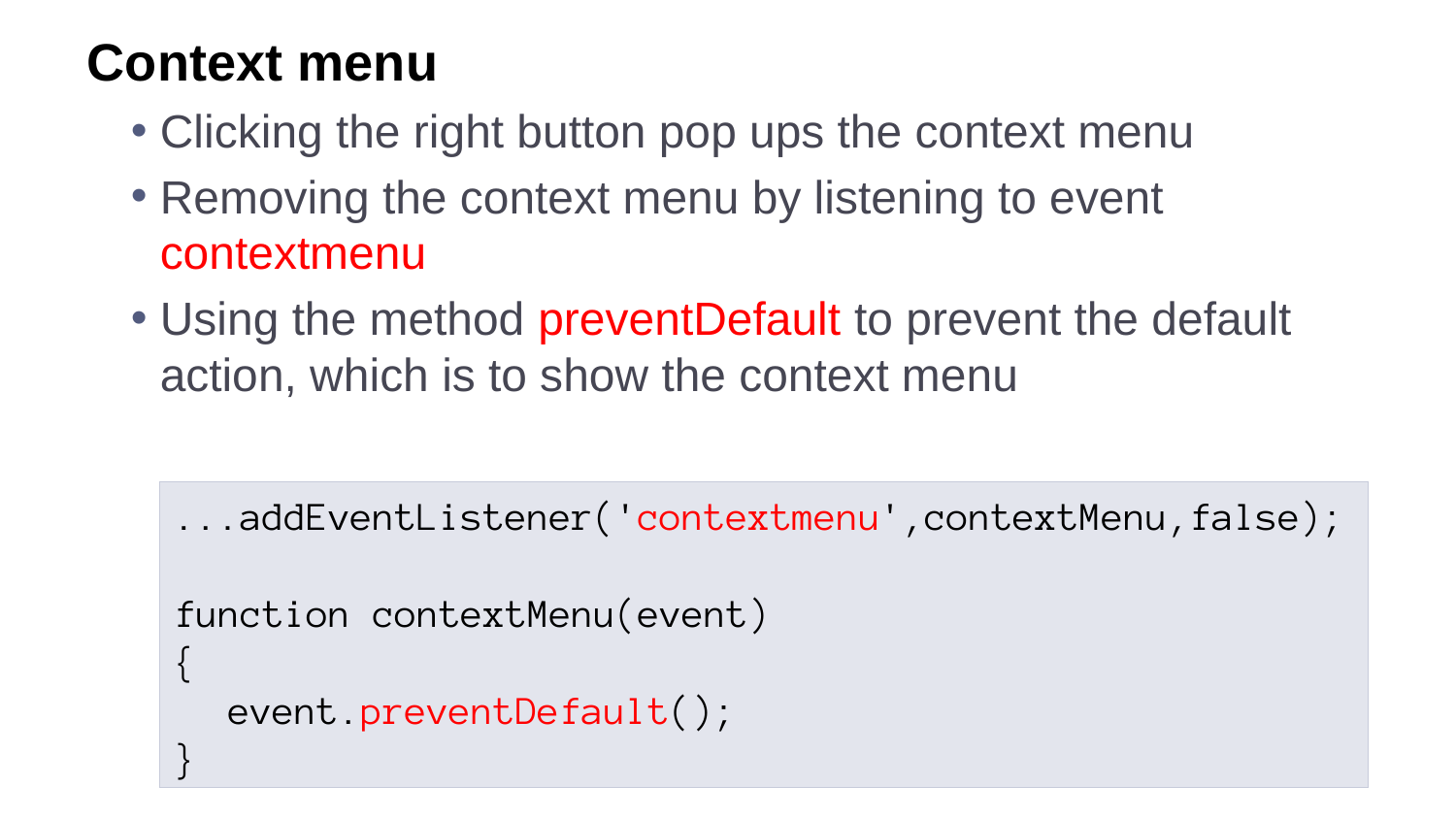

Context menu
Clicking the right button pop ups the context menu
Removing the context menu by listening to event contextmenu
Using the method preventDefault to prevent the default action, which is to show the context menu
...addEventListener('contextmenu',contextMenu,false);

function contextMenu(event)
{
	event.preventDefault();
}